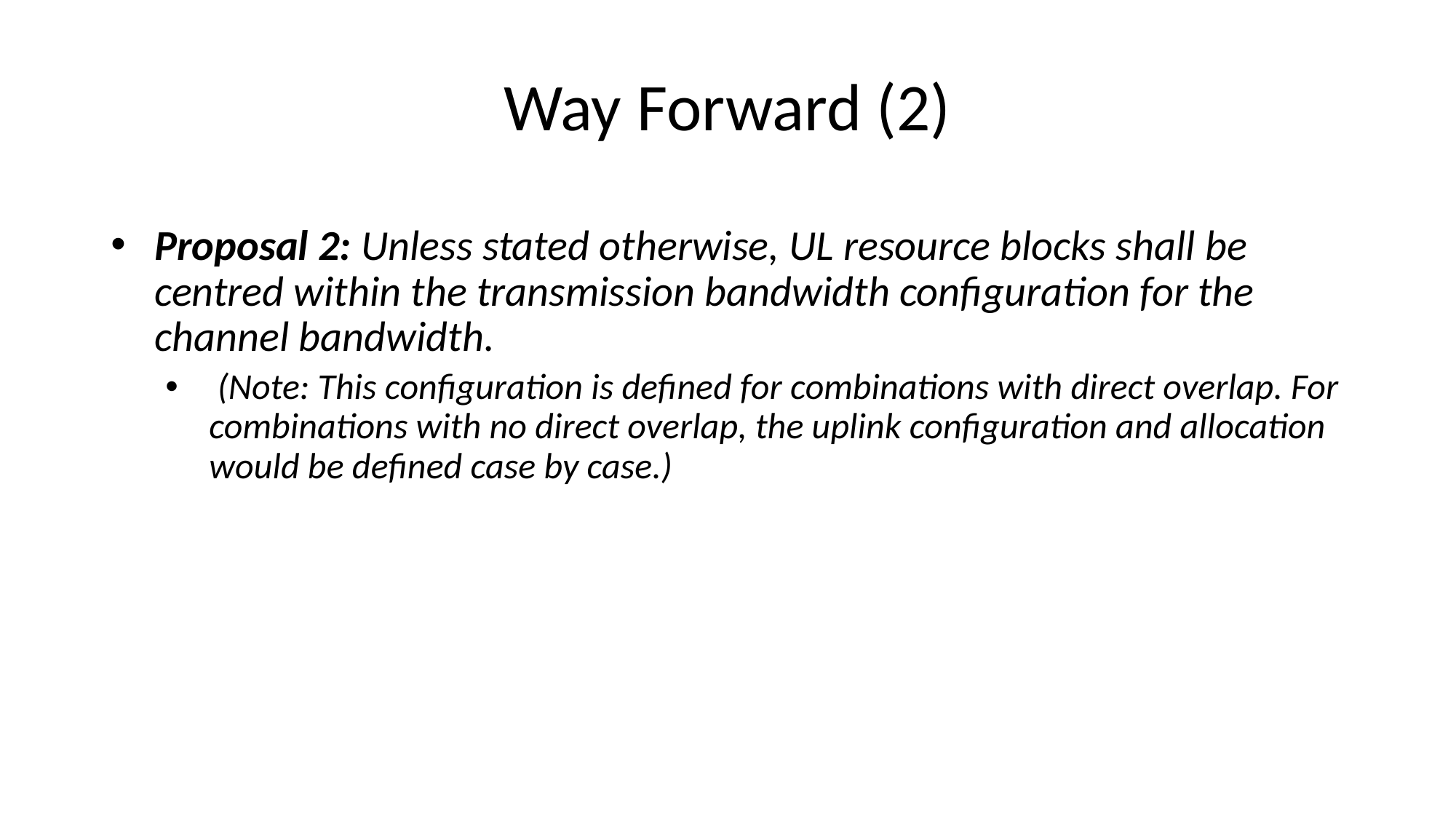

# Way Forward (2)
Proposal 2: Unless stated otherwise, UL resource blocks shall be centred within the transmission bandwidth configuration for the channel bandwidth.
 (Note: This configuration is defined for combinations with direct overlap. For combinations with no direct overlap, the uplink configuration and allocation would be defined case by case.)